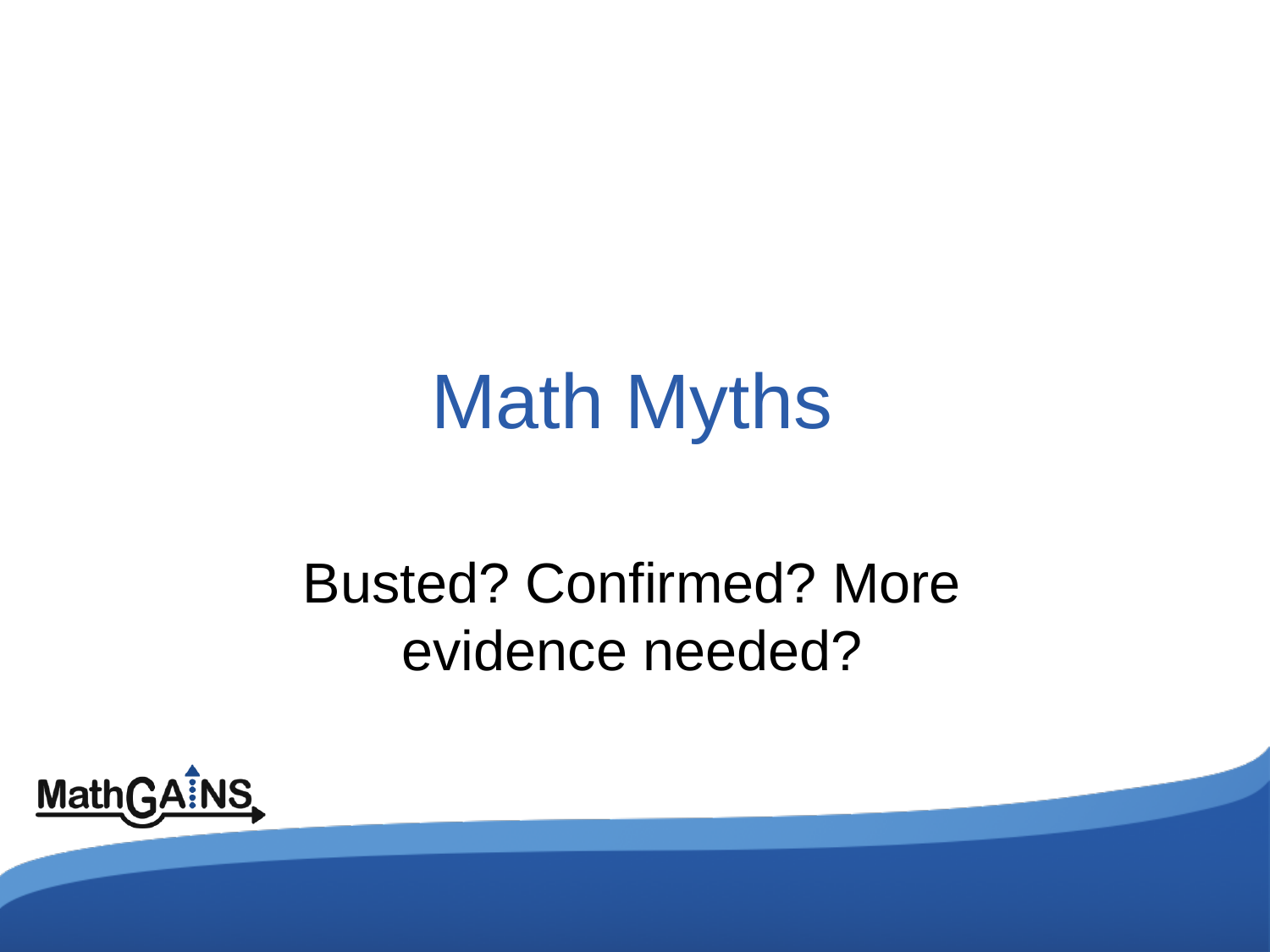

# Math Myths
Busted? Confirmed? More evidence needed?